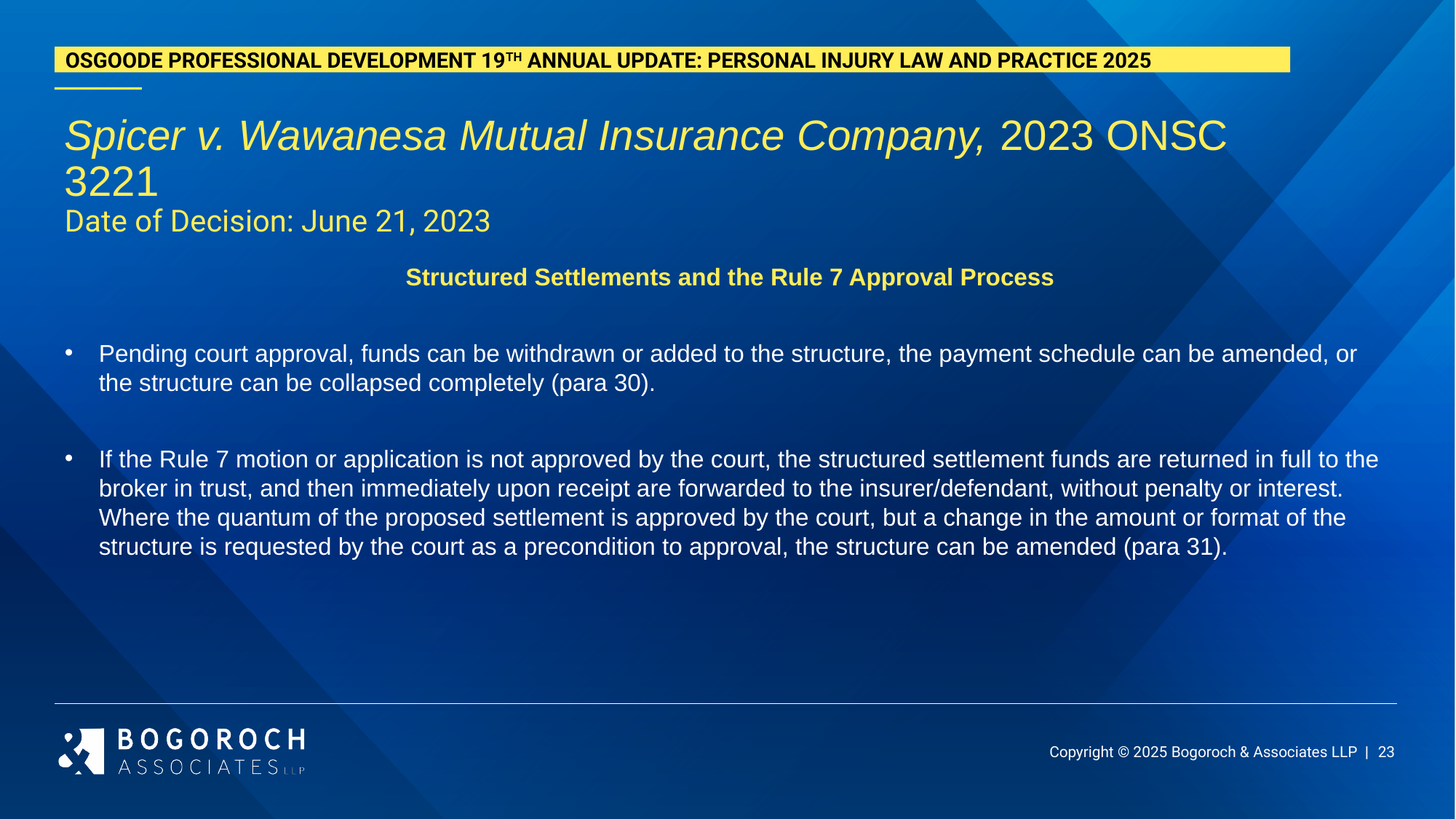

# Spicer v. Wawanesa Mutual Insurance Company, 2023 ONSC 3221 Date of Decision: June 21, 2023
Structured Settlements and the Rule 7 Approval Process

Pending court approval, funds can be withdrawn or added to the structure, the payment schedule can be amended, or the structure can be collapsed completely (para 30).

If the Rule 7 motion or application is not approved by the court, the structured settlement funds are returned in full to the broker in trust, and then immediately upon receipt are forwarded to the insurer/defendant, without penalty or interest. Where the quantum of the proposed settlement is approved by the court, but a change in the amount or format of the structure is requested by the court as a precondition to approval, the structure can be amended (para 31).